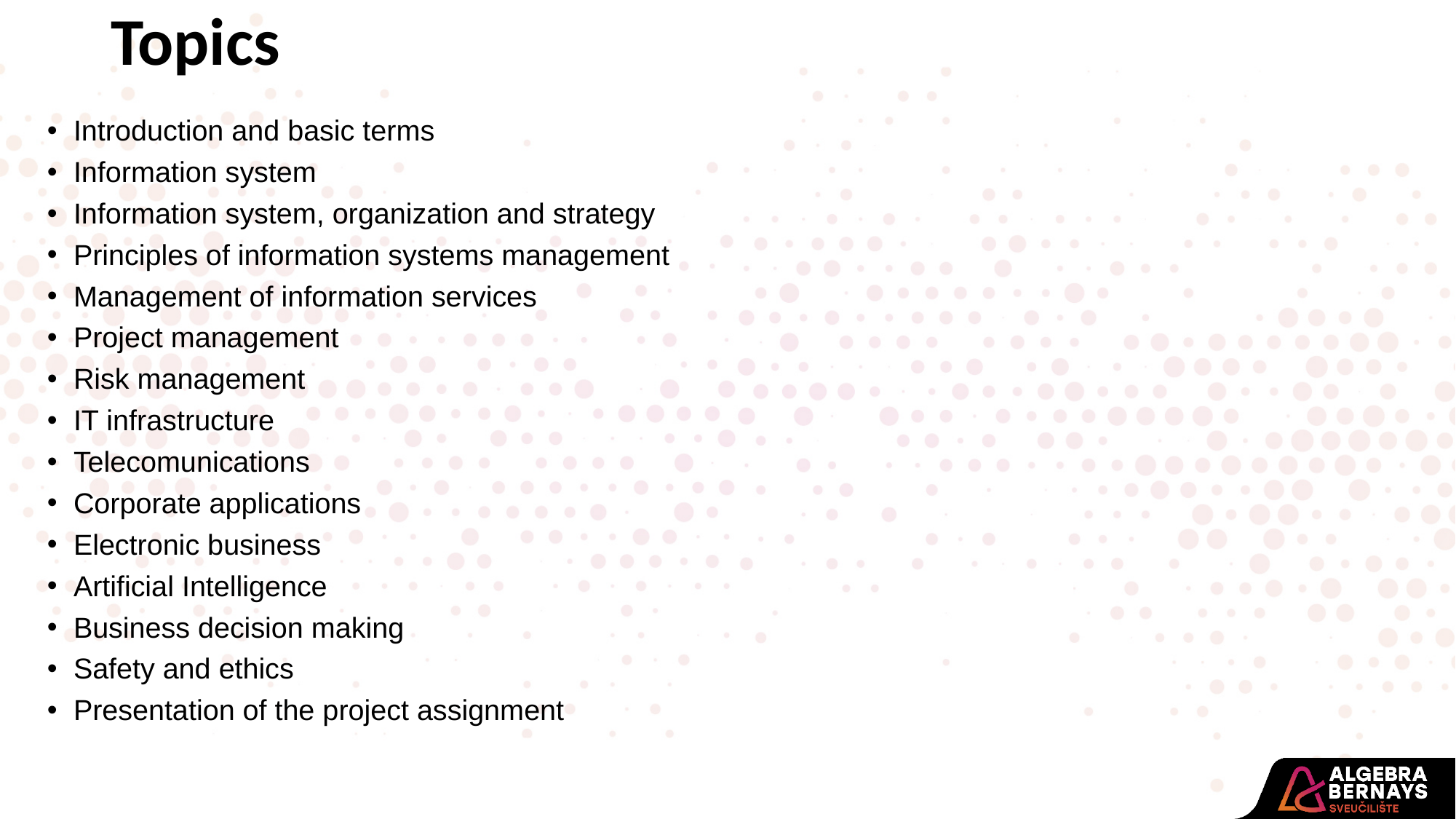

Topics
Introduction and basic terms
Information system
Information system, organization and strategy
Principles of information systems management
Management of information services
Project management
Risk management
IT infrastructure
Telecomunications
Corporate applications
Electronic business
Artificial Intelligence
Business decision making
Safety and ethics
Presentation of the project assignment